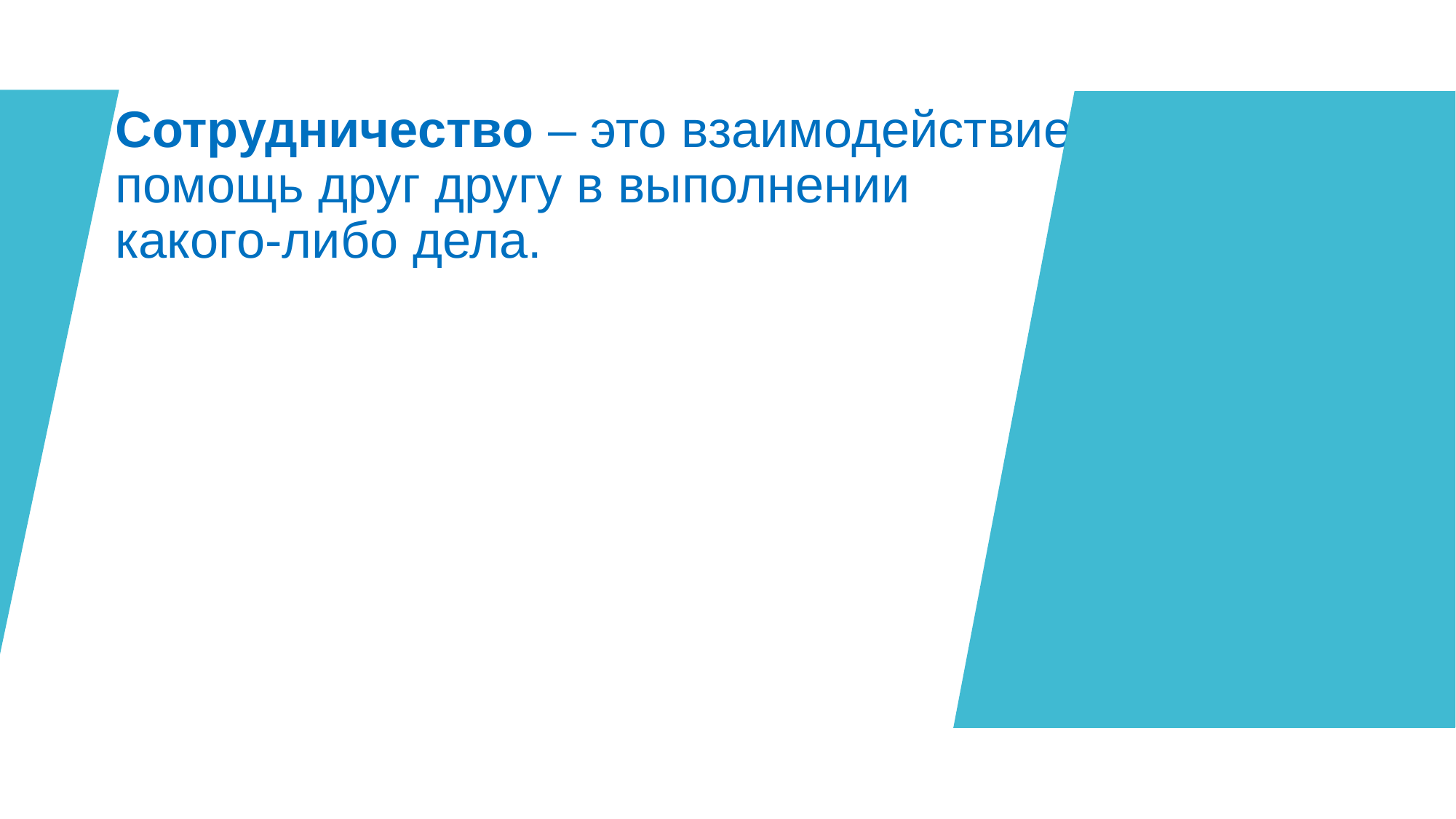

Сотрудничество – это взаимодействие, помощь друг другу в выполнении
какого-либо дела.